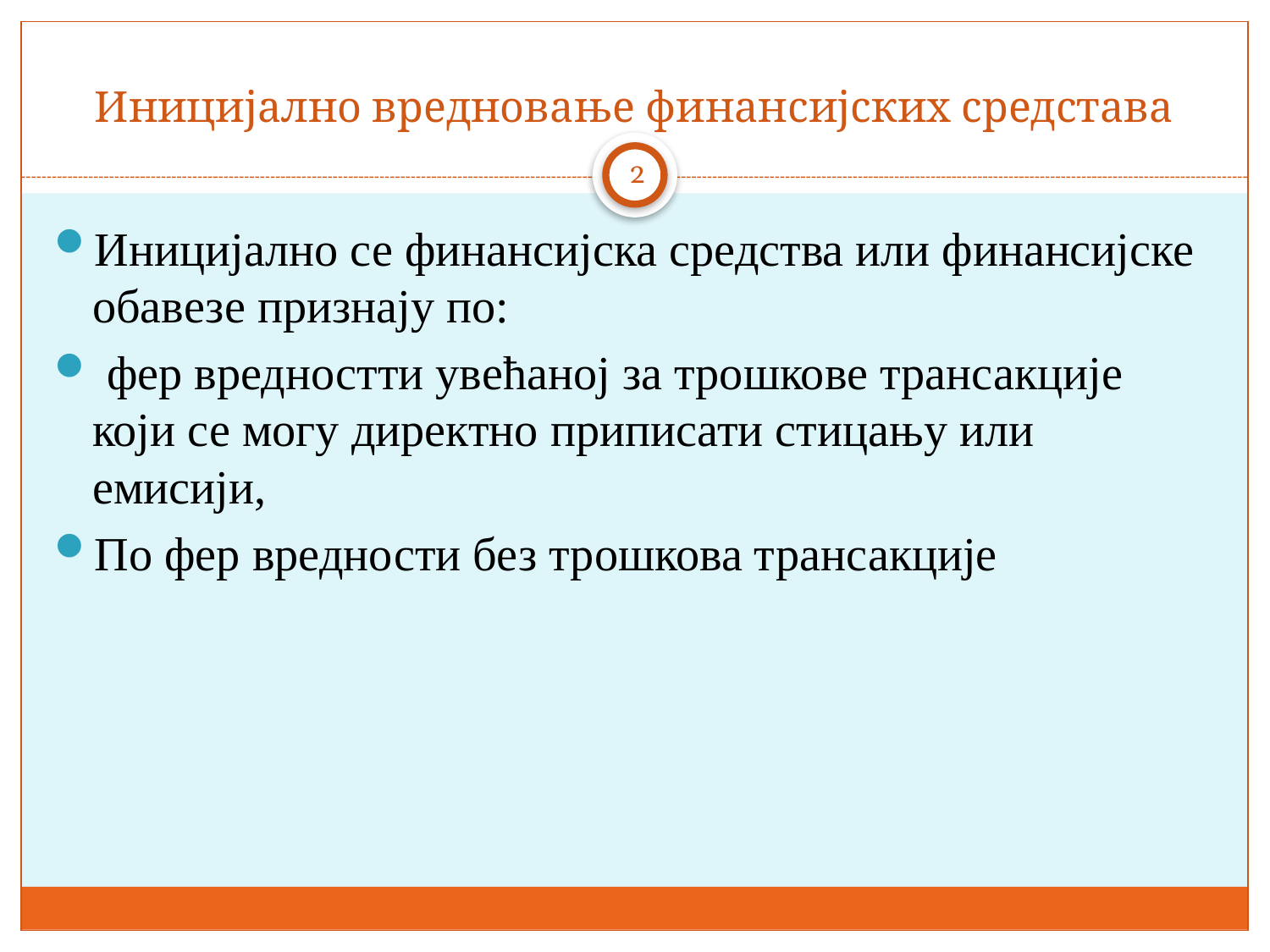

# Иницијално вредновање финансијских средстава
2
Иницијално се финансијска средства или финансијске обавезе признају по:
 фер вредностти увећаној за трошкове трансакције који се могу директно приписати стицању или емисији,
По фер вредности без трошкова трансакције